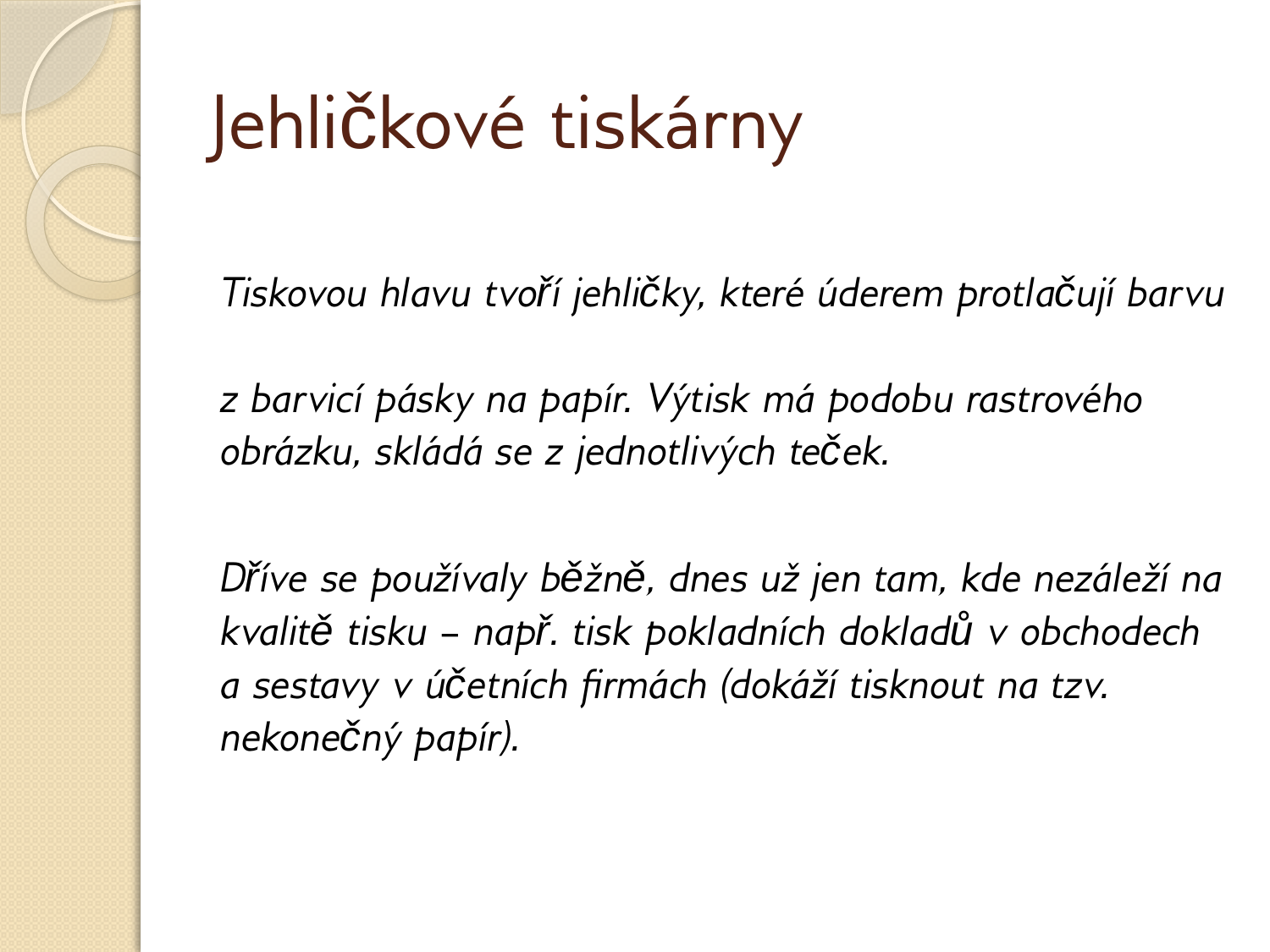

# Jehličkové tiskárny
Tiskovou hlavu tvoří jehličky, které úderem protlačují barvu
z barvicí pásky na papír. Výtisk má podobu rastrového obrázku, skládá se z jednotlivých teček.

Dříve se používaly běžně, dnes už jen tam, kde nezáleží na kvalitě tisku – např. tisk pokladních dokladů v obchodech
a sestavy v účetních firmách (dokáží tisknout na tzv. nekonečný papír).